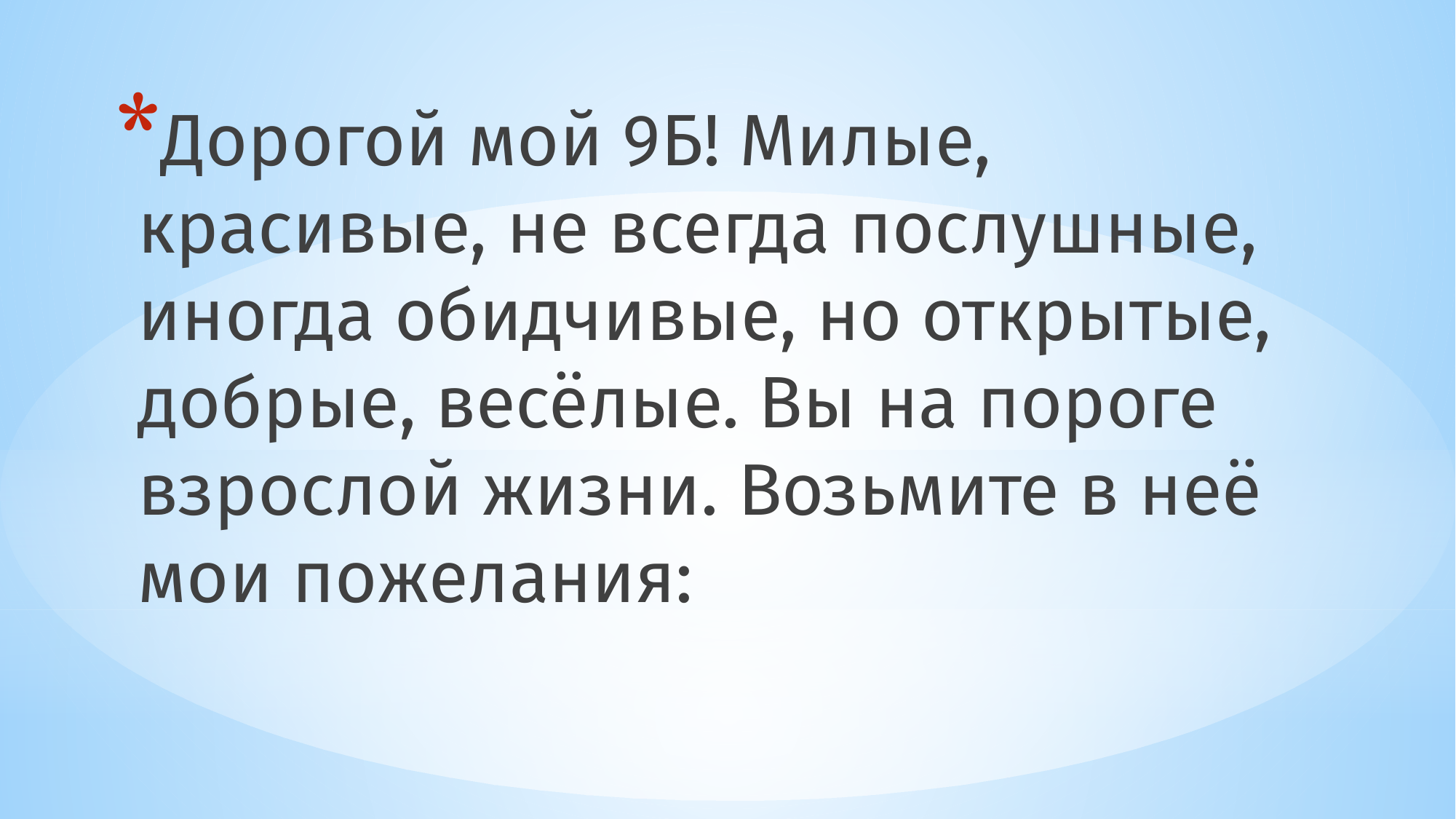

Дорогой мой 9Б! Милые, красивые, не всегда послушные, иногда обидчивые, но открытые, добрые, весёлые. Вы на пороге взрослой жизни. Возьмите в неё мои пожелания: